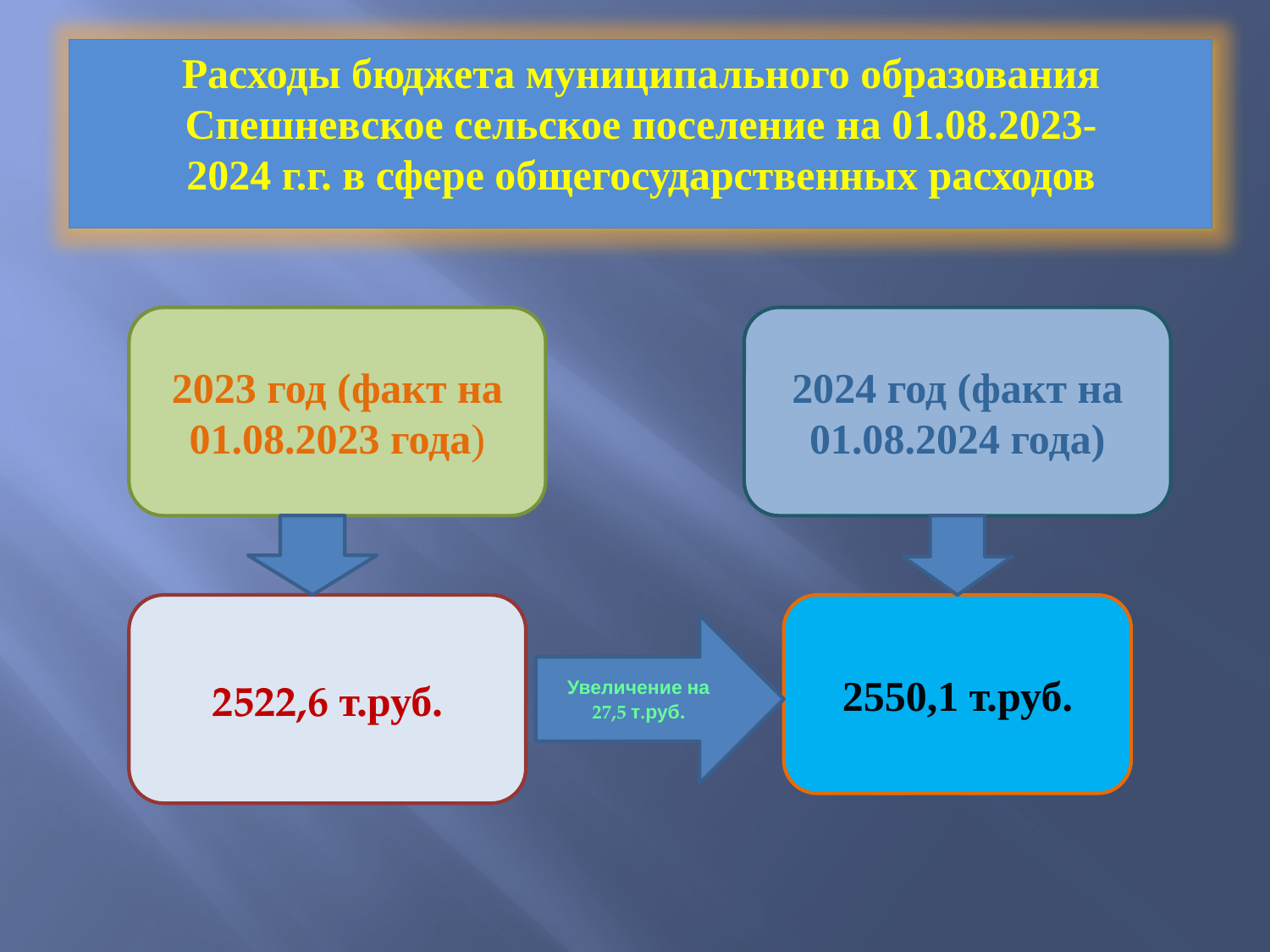

Расходы бюджета муниципального образования Спешневское сельское поселение на 01.08.2023-
2024 г.г. в сфере общегосударственных расходов
2023 год (факт на 01.08.2023 года)
2024 год (факт на 01.08.2024 года)

2522,6 т.руб.
2550,1 т.руб.
Увеличение на 27,5 т.руб.